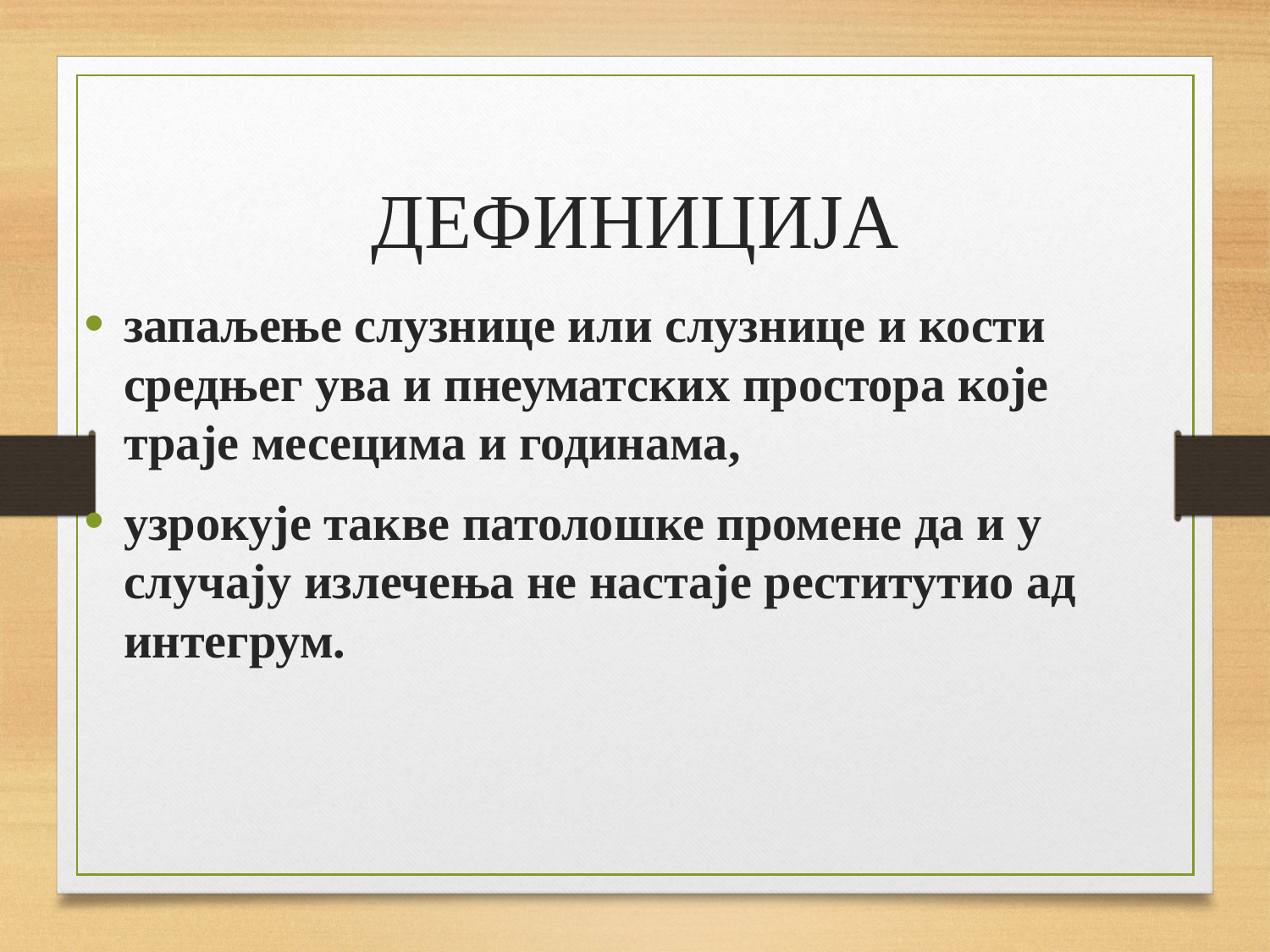

# ДЕФИНИЦИЈА
запаљење слузнице или слузнице и кости средњег ува и пнеуматских простора које траје месецима и годинама,
узрокује такве патолошке промене да и у случају излечења не настаје реститутио ад интегрум.